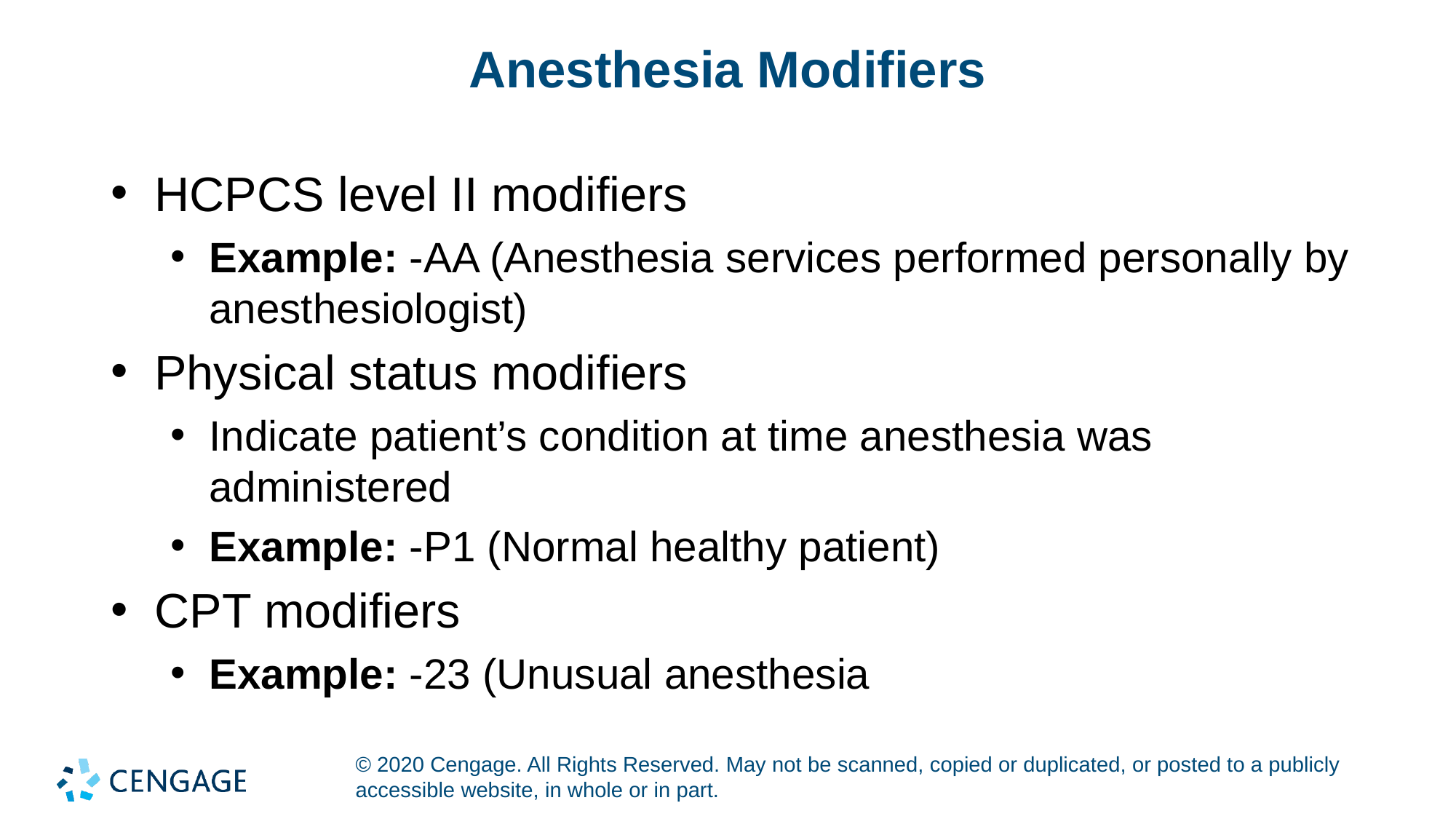

# Anesthesia Modifiers
HCPCS level II modifiers
Example: -AA (Anesthesia services performed personally by anesthesiologist)
Physical status modifiers
Indicate patient’s condition at time anesthesia was administered
Example: -P1 (Normal healthy patient)
CPT modifiers
Example: -23 (Unusual anesthesia